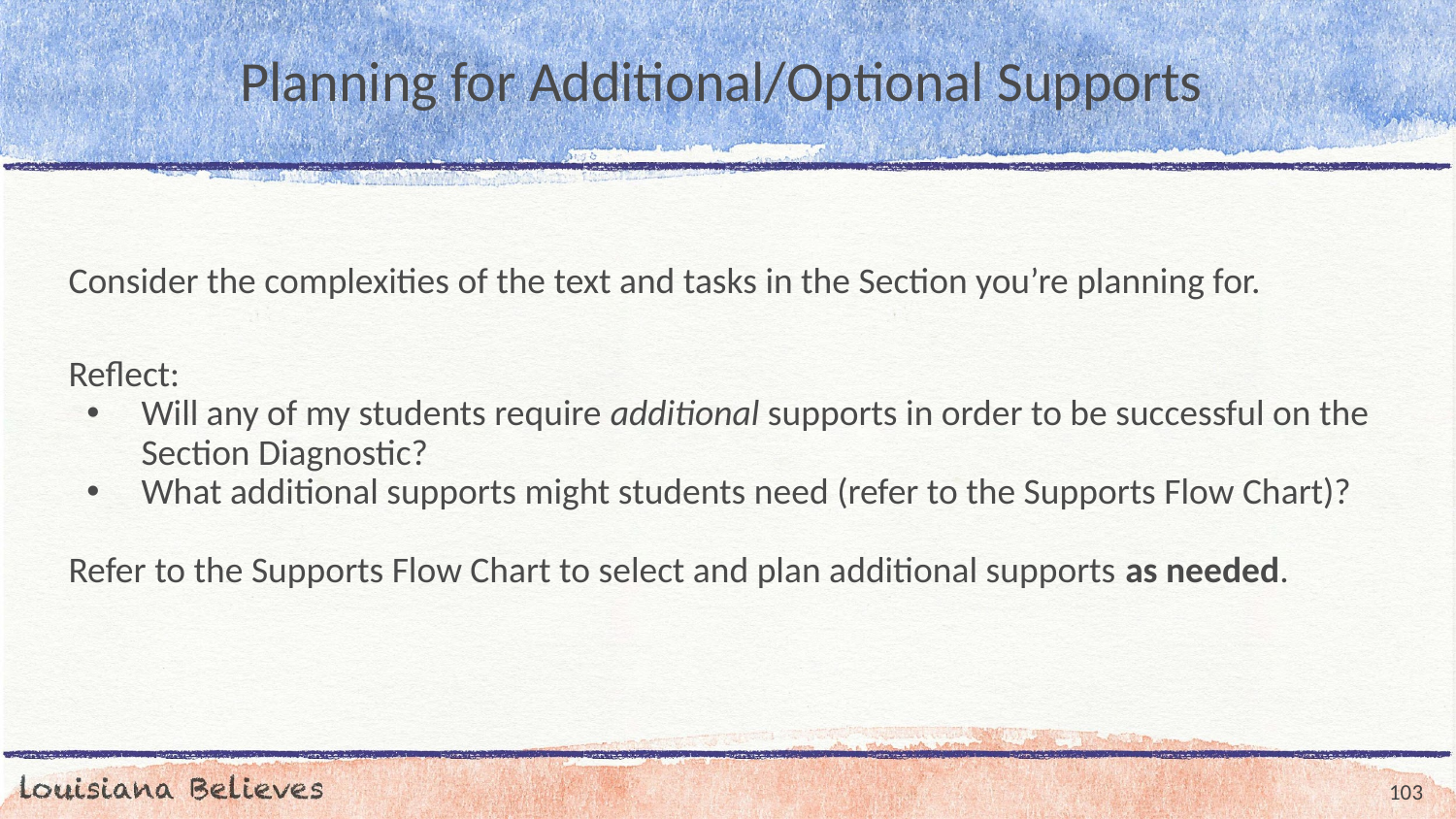

# Planning for Additional/Optional Supports
Consider the complexities of the text and tasks in the Section you’re planning for.

Reflect:
Will any of my students require additional supports in order to be successful on the Section Diagnostic?
What additional supports might students need (refer to the Supports Flow Chart)?

Refer to the Supports Flow Chart to select and plan additional supports as needed.